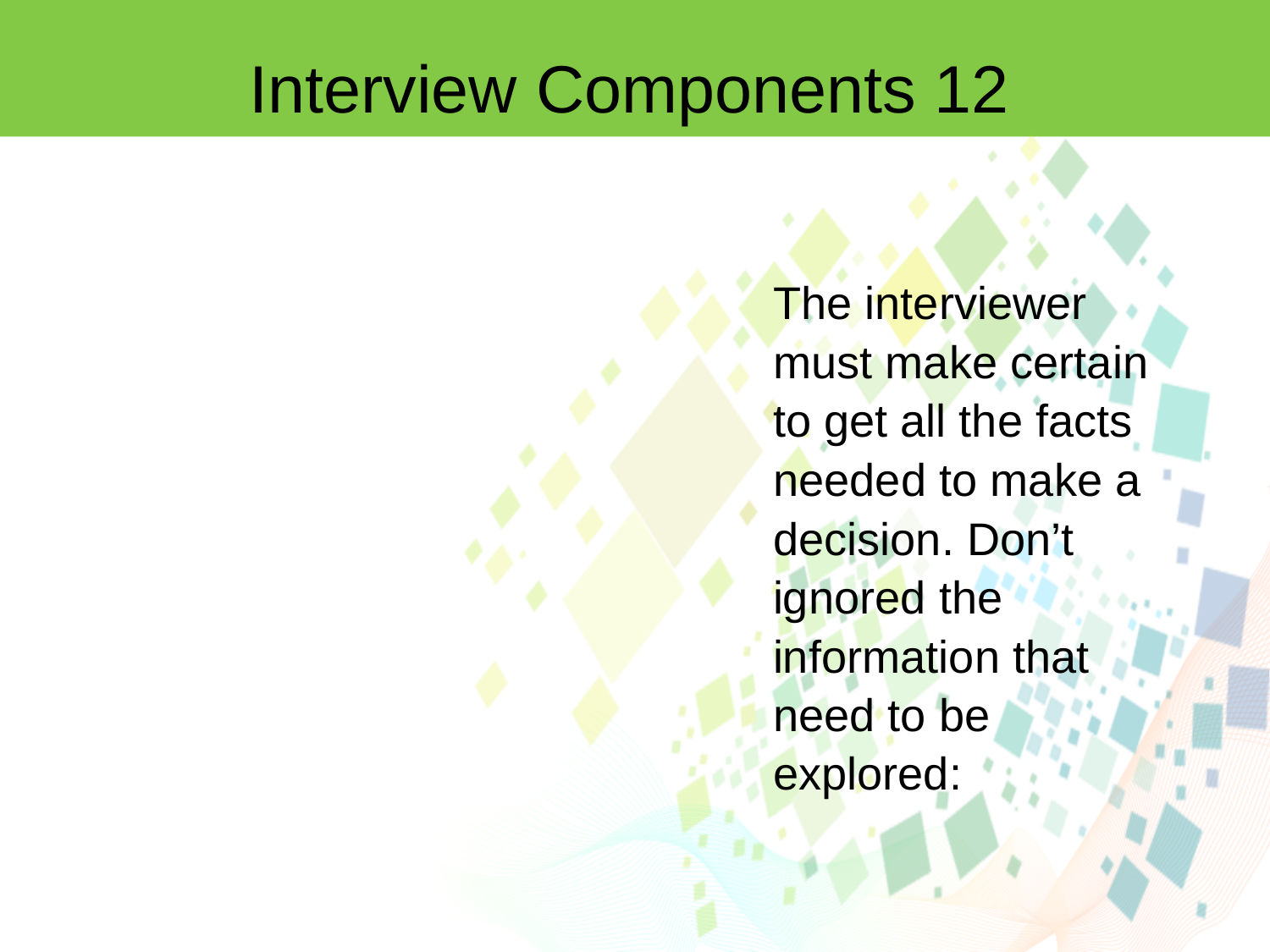

Interview Components 12
The interviewer must make certain to get all the facts needed to make a decision. Don’t ignored the information that need to be explored: